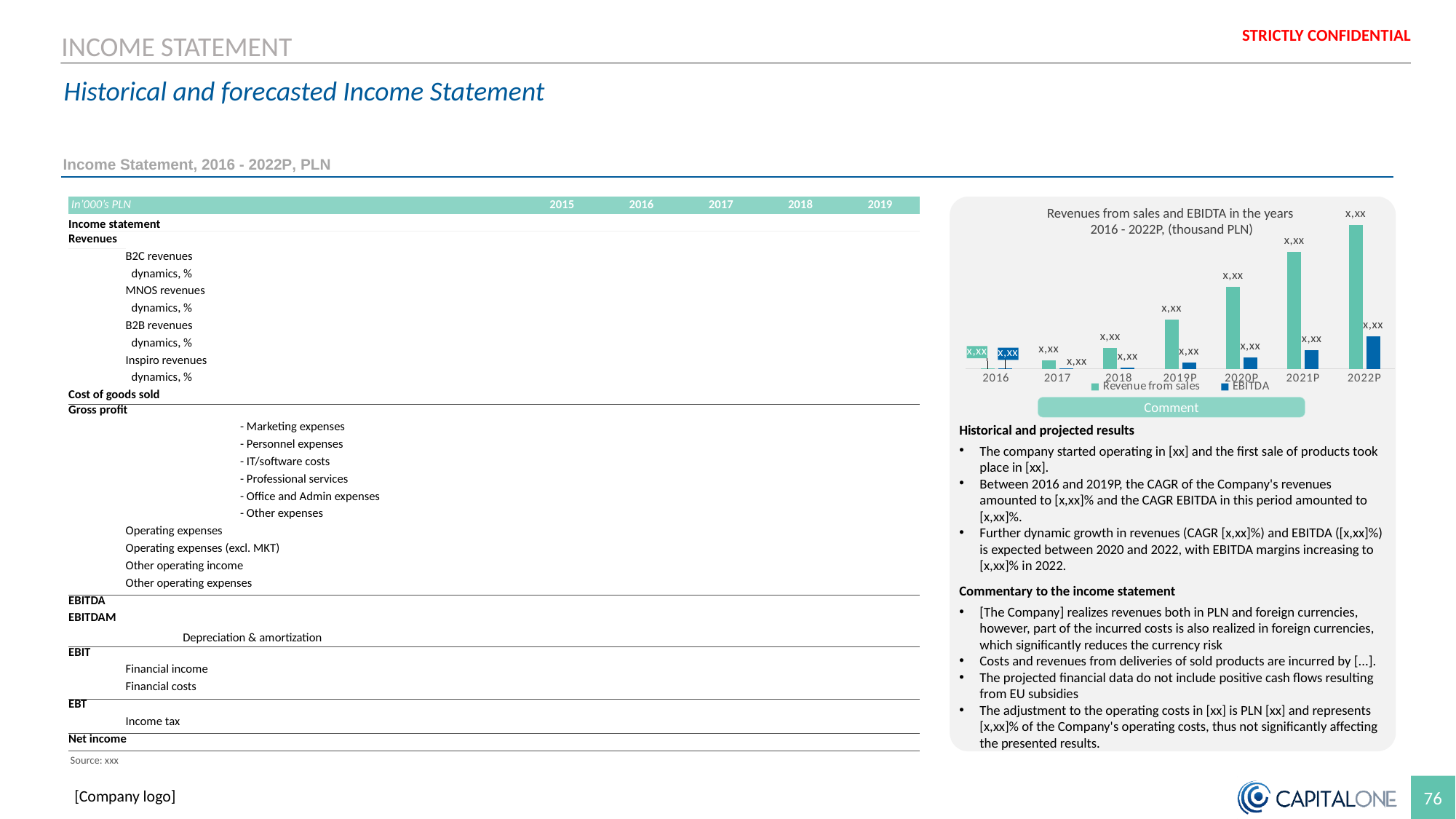

INCOME STATEMENT
Historical and forecasted Income Statement
Income Statement, 2016 - 2022P, PLN
| In’000’s PLN |  |  |  |  |  |  | 2015 | 2016 | 2017 | 2018 | 2019 |
| --- | --- | --- | --- | --- | --- | --- | --- | --- | --- | --- | --- |
| Income statement |  |  |  |  |  |  |  |  |  |  |  |
| Revenues |  |  |  |  |  |  |  |  |  |  |  |
|  | B2C revenues |  |  |  |  |  |  |  |  |  |  |
|  | dynamics, % |  |  |  |  |  |  |  |  |  |  |
|  | MNOS revenues |  |  |  |  |  |  |  |  |  |  |
|  | dynamics, % |  |  |  |  |  |  |  |  |  |  |
|  | B2B revenues |  |  |  |  |  |  |  |  |  |  |
|  | dynamics, % |  |  |  |  |  |  |  |  |  |  |
|  | Inspiro revenues |  |  |  |  |  |  |  |  |  |  |
|  | dynamics, % |  |  |  |  |  |  |  |  |  |  |
| Cost of goods sold |  |  |  |  |  |  |  |  |  |  |  |
| Gross profit |  |  |  |  |  |  |  |  |  |  |  |
|  |  |  | - Marketing expenses |  |  |  |  |  |  |  |  |
|  |  |  | - Personnel expenses |  |  |  |  |  |  |  |  |
|  |  |  | - IT/software costs |  |  |  |  |  |  |  |  |
|  |  |  | - Professional services |  |  |  |  |  |  |  |  |
|  |  |  | - Office and Admin expenses |  |  |  |  |  |  |  |  |
|  |  |  | - Other expenses |  |  |  |  |  |  |  |  |
|  | Operating expenses |  |  |  |  |  |  |  |  |  |  |
|  | Operating expenses (excl. MKT) |  |  |  |  |  |  |  |  |  |  |
|  | Other operating income |  |  |  |  |  |  |  |  |  |  |
|  | Other operating expenses |  |  |  |  |  |  |  |  |  |  |
| EBITDA |  |  |  |  |  |  |  |  |  |  |  |
| EBITDAM |  |  |  |  |  |  |  |  |  |  |  |
|  |  | Depreciation & amortization |  |  |  |  |  |  |  |  |  |
| EBIT |  |  |  |  |  |  |  |  |  |  |  |
|  | Financial income |  |  |  |  |  |  |  |  |  |  |
|  | Financial costs |  |  |  |  |  |  |  |  |  |  |
| EBT |  |  |  |  |  |  |  |  |  |  |  |
|  | Income tax |  |  |  |  |  |  |  |  |  |  |
| Net income |  |  |  |  |  |  |  |  |  |  |  |

Revenues from sales and EBIDTA in the years
2016 - 2022P, (thousand PLN)

### Chart

| Category | Revenue from sales | EBITDA |
|---|---|---|
| 2016 | 50.8 | 25.5 |
| 2017 | 1923.6 | 140.1 |
| 2018 | 4767.1 | 245.7 |
| 2019P | 11272.7 | 1377.0 |
| 2020P | 18764.0 | 2633.0 |
| 2021P | 26750.6 | 4300.2 |
| 2022P | 32911.7 | 7422.5 |
Comment

Historical and projected results
The company started operating in [xx] and the first sale of products took place in [xx].
Between 2016 and 2019P, the CAGR of the Company's revenues amounted to [x,xx]% and the CAGR EBITDA in this period amounted to [x,xx]%.
Further dynamic growth in revenues (CAGR [x,xx]%) and EBITDA ([x,xx]%) is expected between 2020 and 2022, with EBITDA margins increasing to [x,xx]% in 2022.
Commentary to the income statement
[The Company] realizes revenues both in PLN and foreign currencies, however, part of the incurred costs is also realized in foreign currencies, which significantly reduces the currency risk
Costs and revenues from deliveries of sold products are incurred by [...].
The projected financial data do not include positive cash flows resulting from EU subsidies
The adjustment to the operating costs in [xx] is PLN [xx] and represents [x,xx]% of the Company's operating costs, thus not significantly affecting the presented results.
Source: xxx